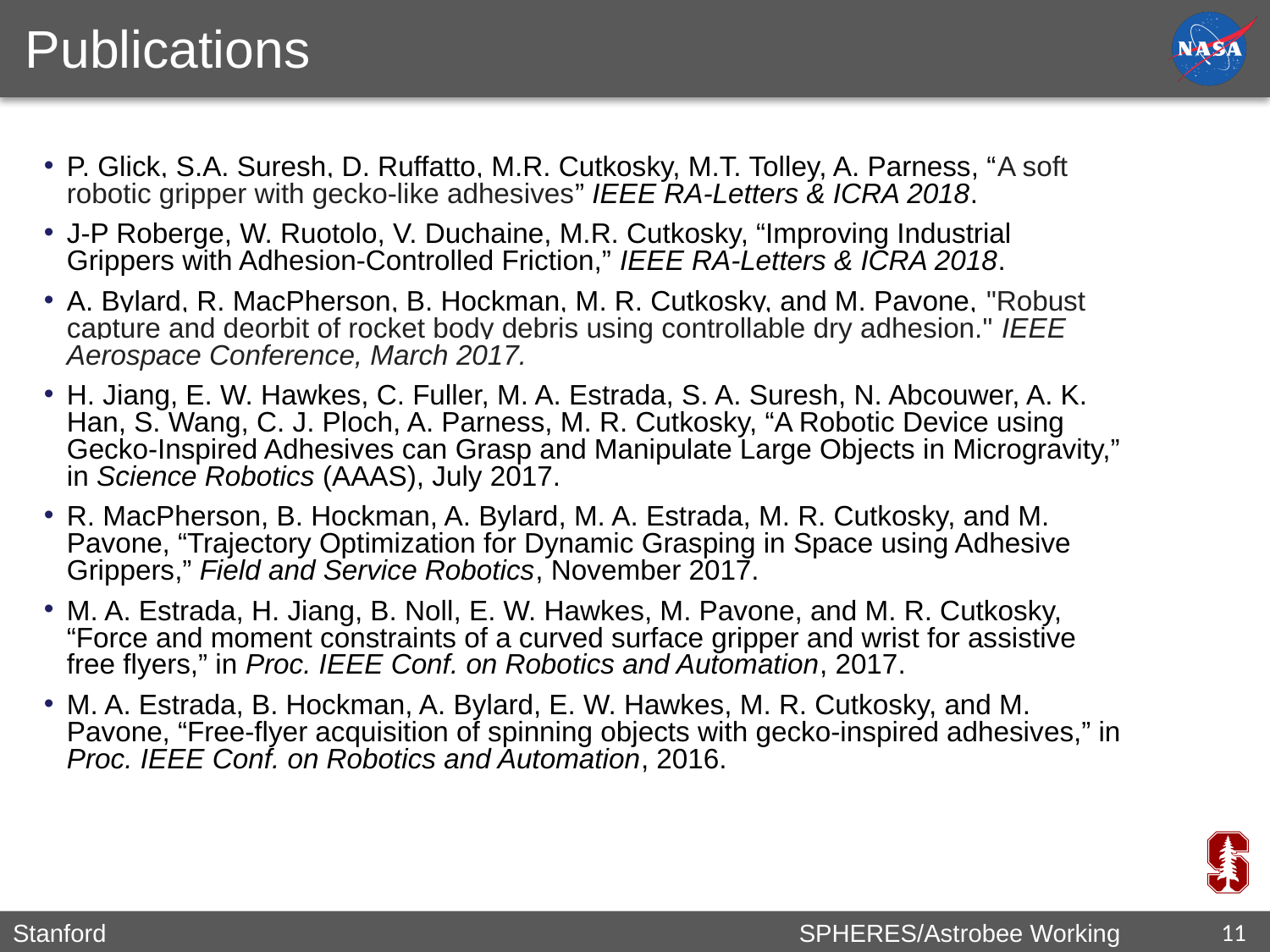

# Publications
P. Glick, S.A. Suresh, D. Ruffatto, M.R. Cutkosky, M.T. Tolley, A. Parness, “A soft robotic gripper with gecko-like adhesives” IEEE RA-Letters & ICRA 2018.
J-P Roberge, W. Ruotolo, V. Duchaine, M.R. Cutkosky, “Improving Industrial Grippers with Adhesion-Controlled Friction,” IEEE RA-Letters & ICRA 2018.
A. Bylard, R. MacPherson, B. Hockman, M. R. Cutkosky, and M. Pavone, "Robust capture and deorbit of rocket body debris using controllable dry adhesion." IEEE Aerospace Conference, March 2017.
H. Jiang, E. W. Hawkes, C. Fuller, M. A. Estrada, S. A. Suresh, N. Abcouwer, A. K. Han, S. Wang, C. J. Ploch, A. Parness, M. R. Cutkosky, “A Robotic Device using Gecko-Inspired Adhesives can Grasp and Manipulate Large Objects in Microgravity,” in Science Robotics (AAAS), July 2017.
R. MacPherson, B. Hockman, A. Bylard, M. A. Estrada, M. R. Cutkosky, and M. Pavone, “Trajectory Optimization for Dynamic Grasping in Space using Adhesive Grippers,” Field and Service Robotics, November 2017.
M. A. Estrada, H. Jiang, B. Noll, E. W. Hawkes, M. Pavone, and M. R. Cutkosky, “Force and moment constraints of a curved surface gripper and wrist for assistive free flyers,” in Proc. IEEE Conf. on Robotics and Automation, 2017.
M. A. Estrada, B. Hockman, A. Bylard, E. W. Hawkes, M. R. Cutkosky, and M. Pavone, “Free-flyer acquisition of spinning objects with gecko-inspired adhesives,” in Proc. IEEE Conf. on Robotics and Automation, 2016.